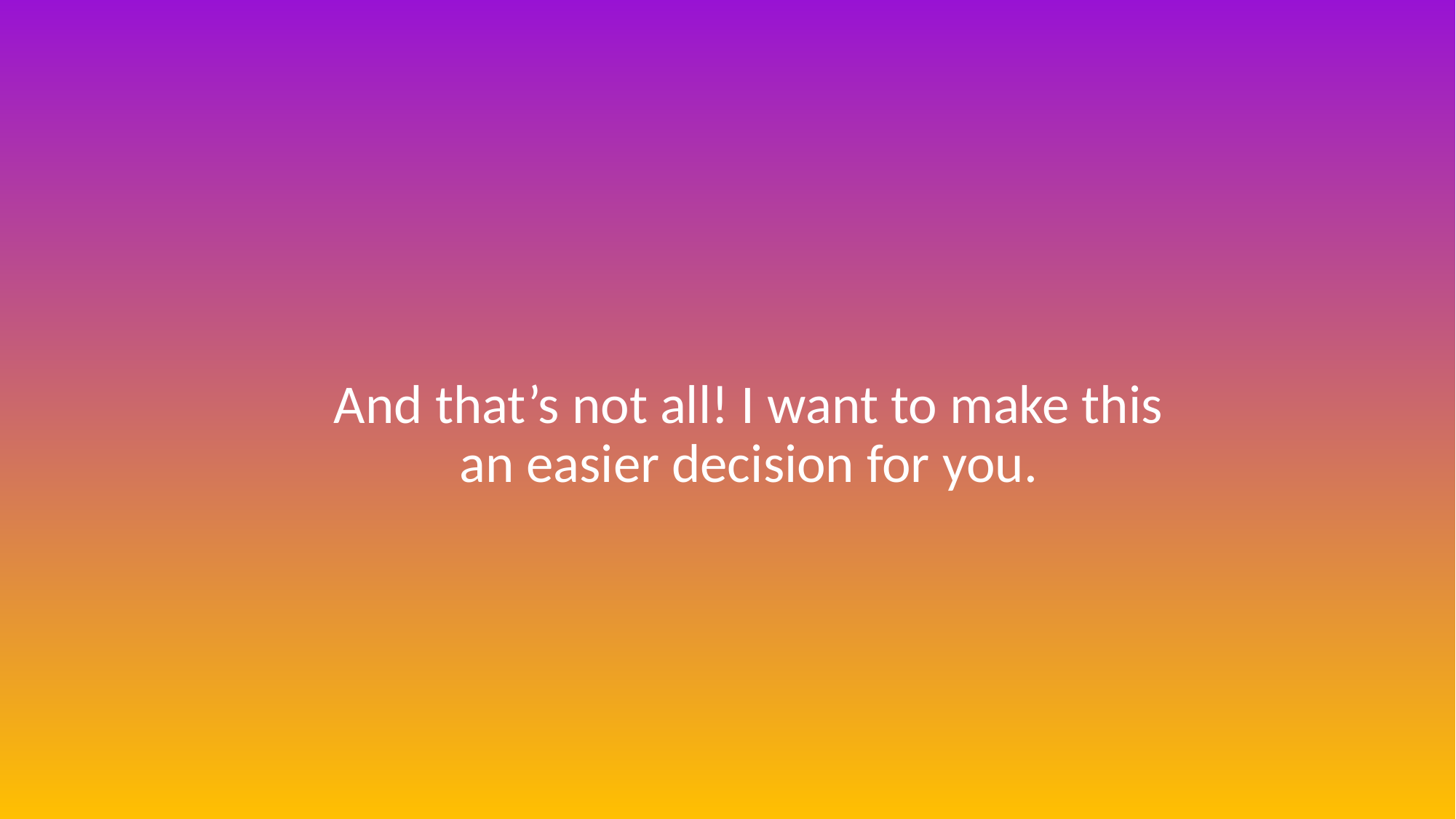

# And that’s not all! I want to make this an easier decision for you.